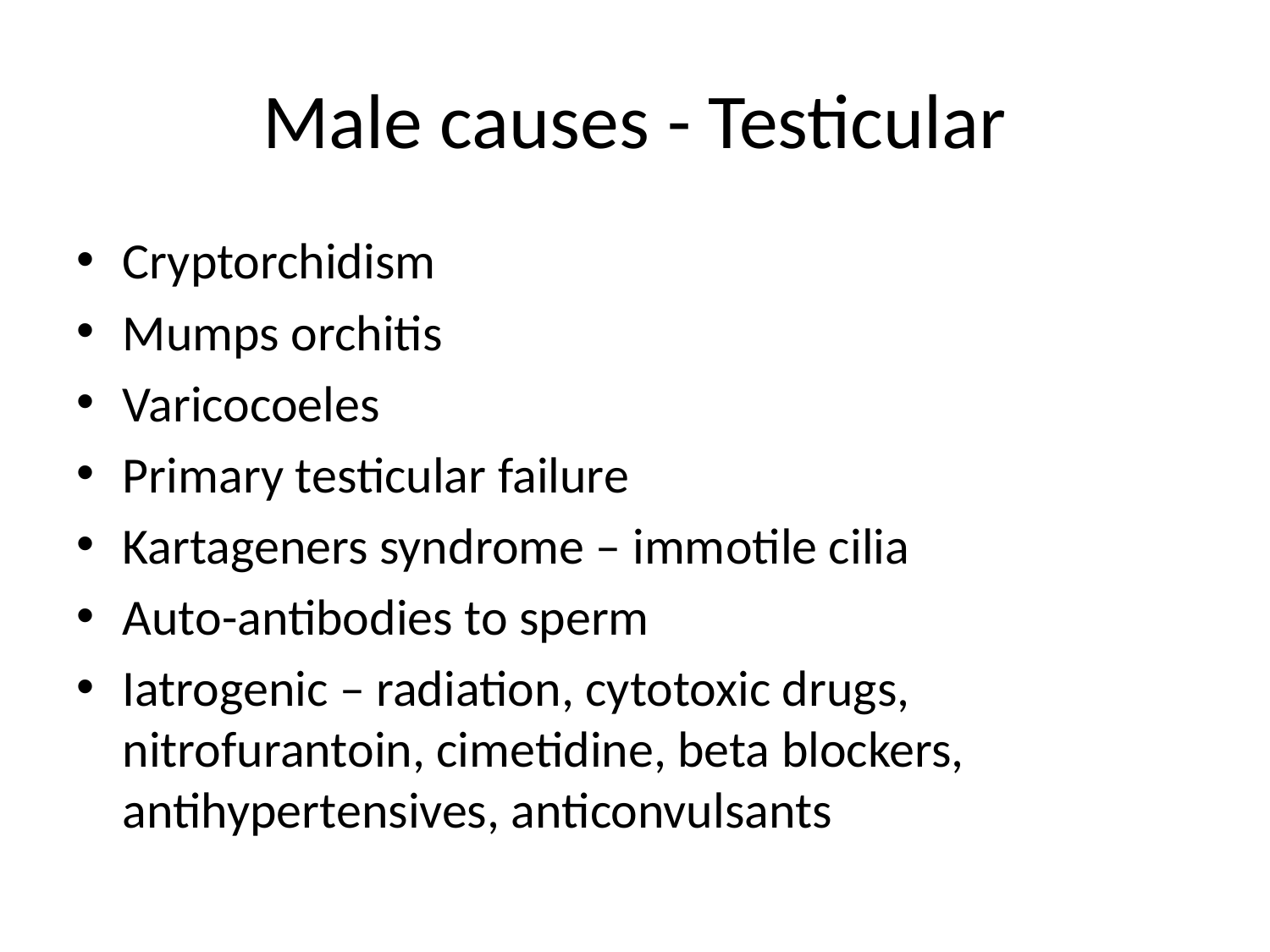

# Male causes - Testicular
Cryptorchidism
Mumps orchitis
Varicocoeles
Primary testicular failure
Kartageners syndrome – immotile cilia
Auto-antibodies to sperm
Iatrogenic – radiation, cytotoxic drugs, nitrofurantoin, cimetidine, beta blockers, antihypertensives, anticonvulsants